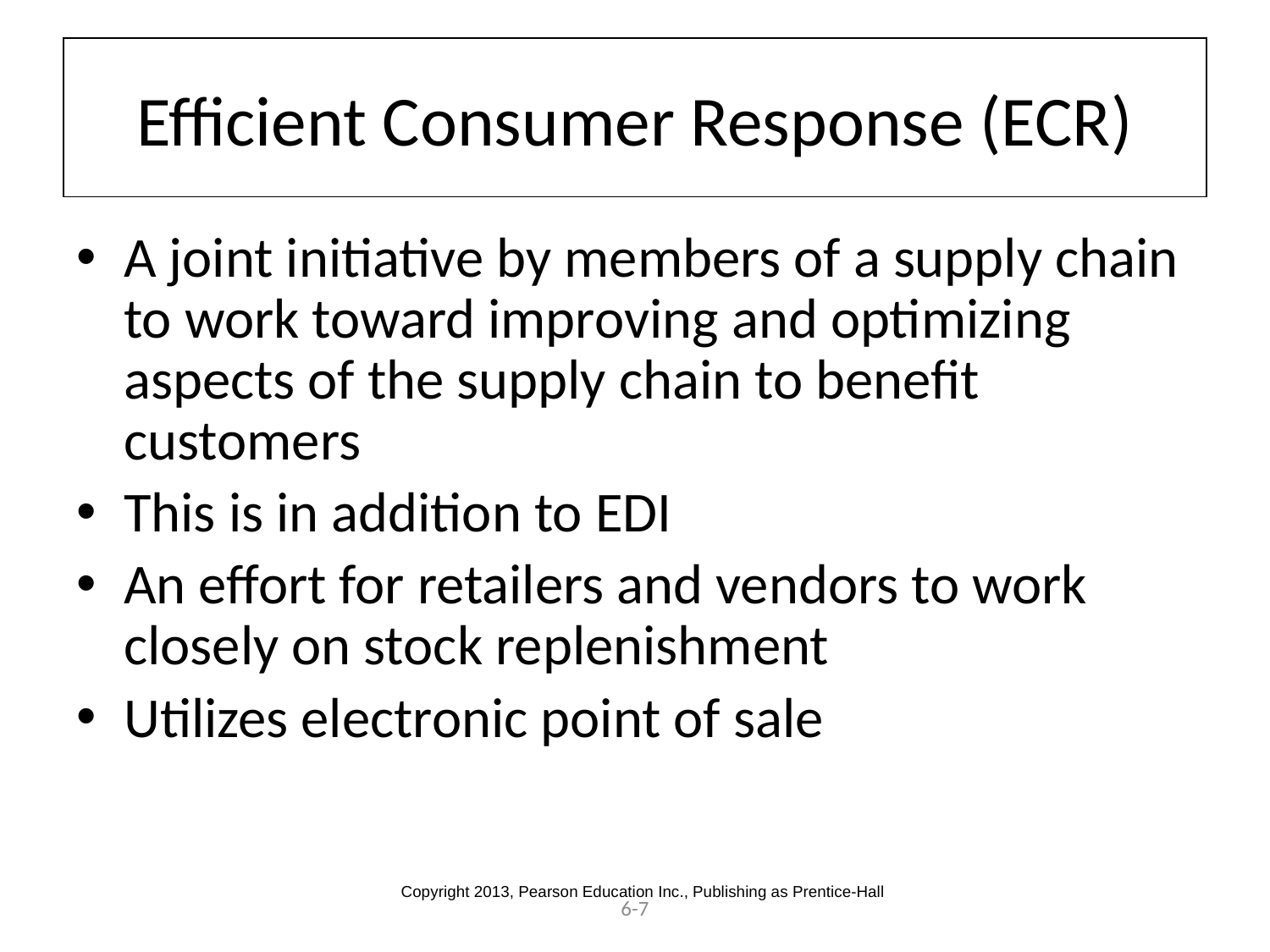

# Efficient Consumer Response (ECR)
A joint initiative by members of a supply chain to work toward improving and optimizing aspects of the supply chain to benefit customers
This is in addition to EDI
An effort for retailers and vendors to work closely on stock replenishment
Utilizes electronic point of sale

Copyright 2013, Pearson Education Inc., Publishing as Prentice-Hall

6-7